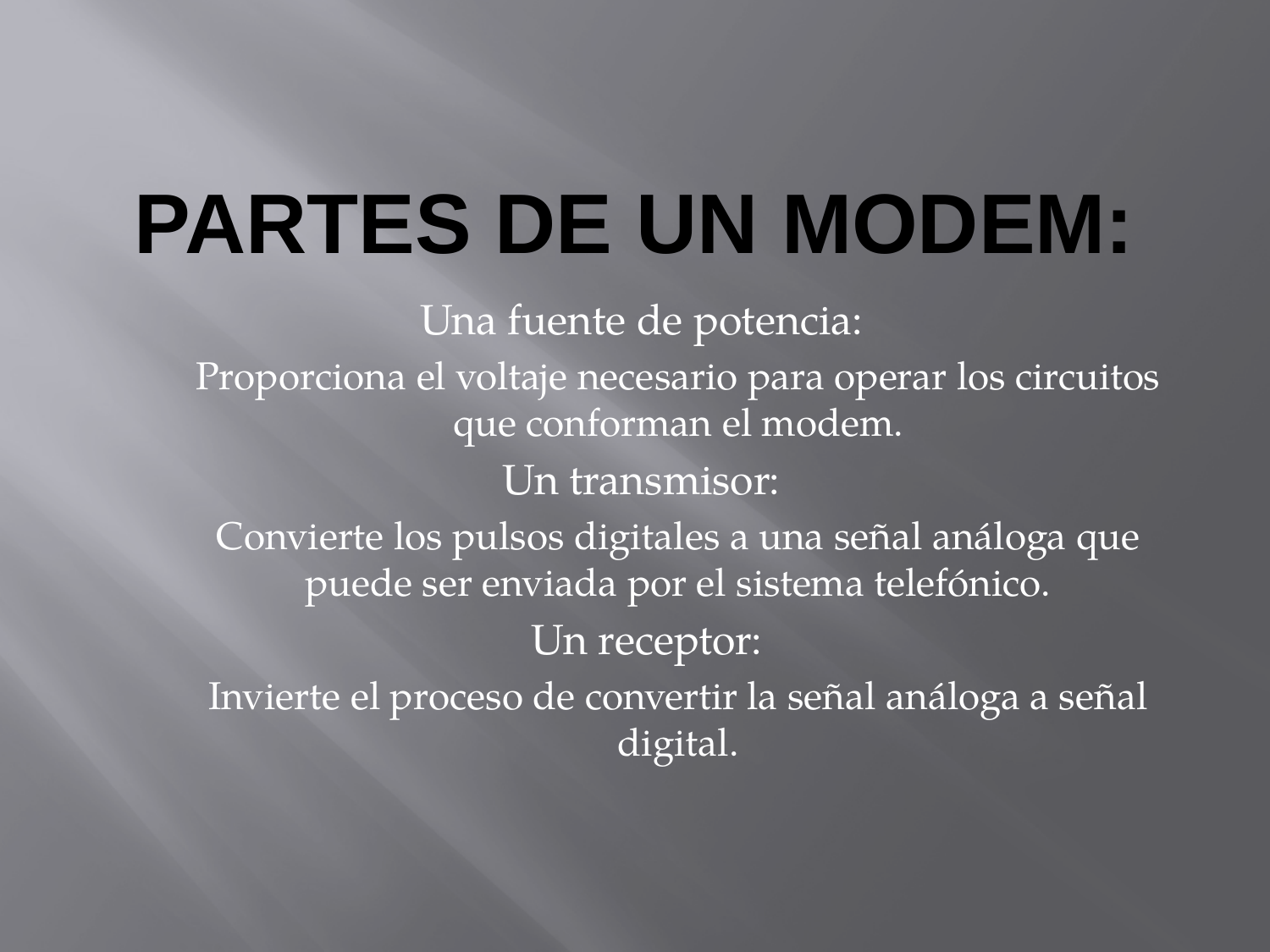

# PARTES DE UN MODEM:
Una fuente de potencia:
Proporciona el voltaje necesario para operar los circuitos que conforman el modem.
Un transmisor:
Convierte los pulsos digitales a una señal análoga que puede ser enviada por el sistema telefónico.
Un receptor:
Invierte el proceso de convertir la señal análoga a señal digital.